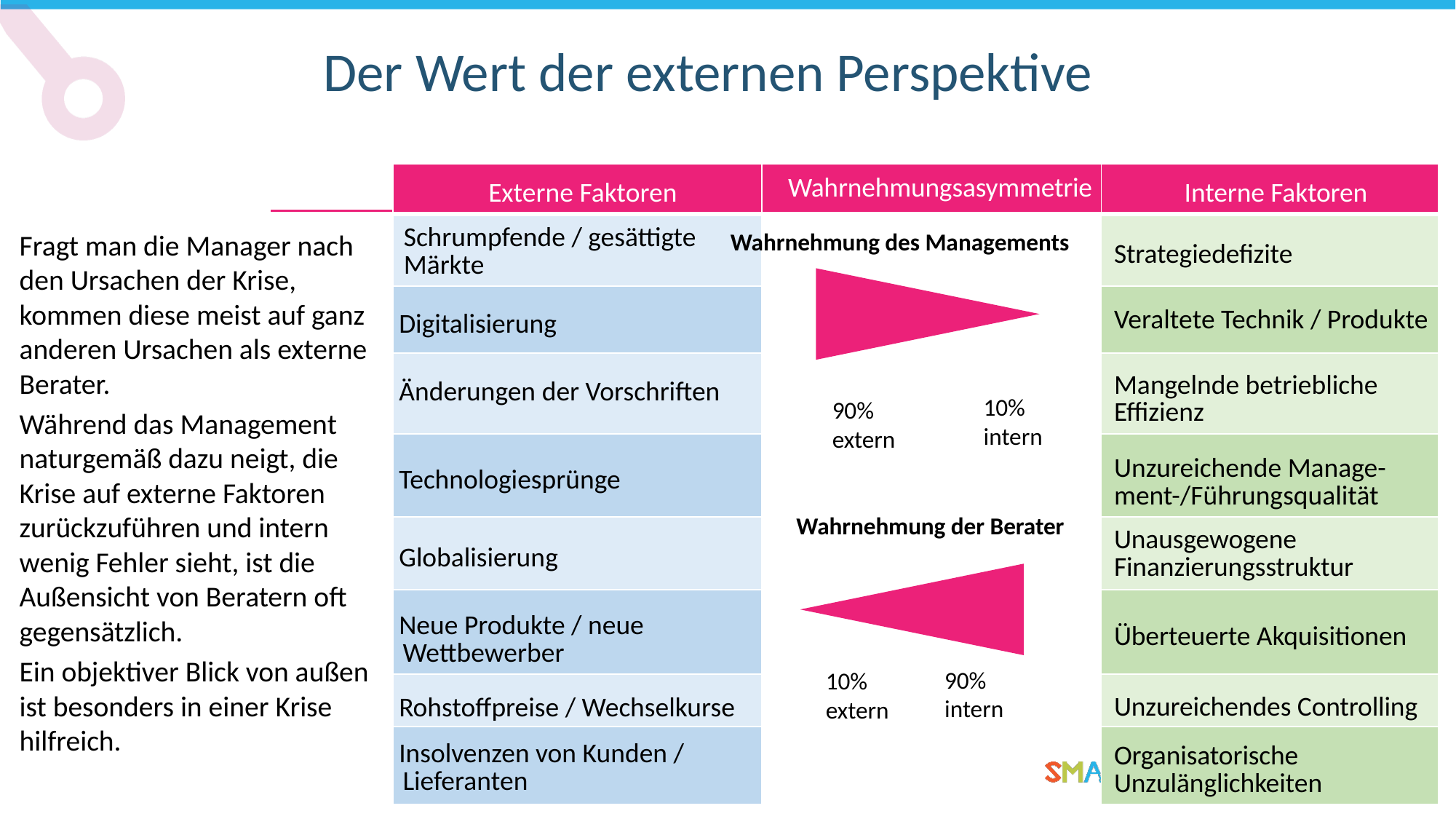

Der Wert der externen Perspektive
| Externe Faktoren | Wahrnehmungsasymmetrie | Interne Faktoren |
| --- | --- | --- |
| Schrumpfende / gesättigte Märkte |  | Strategiedefizite |
| Digitalisierung |  | Veraltete Technik / Produkte |
| Änderungen der Vorschriften |  | Mangelnde betriebliche Effizienz |
| Technologiesprünge |  | Unzureichende Manage-ment-/Führungsqualität |
| Globalisierung |  | Unausgewogene Finanzierungsstruktur |
| Neue Produkte / neue Wettbewerber |  | Überteuerte Akquisitionen |
| Rohstoffpreise / Wechselkurse |  | Unzureichendes Controlling |
| Insolvenzen von Kunden / Lieferanten |  | Organisatorische Unzulänglichkeiten |

Wahrnehmung des Managements
Fragt man die Manager nach den Ursachen der Krise, kommen diese meist auf ganz anderen Ursachen als externe Berater.
Während das Management naturgemäß dazu neigt, die Krise auf externe Faktoren zurückzuführen und intern wenig Fehler sieht, ist die Außensicht von Beratern oft gegensätzlich.
Ein objektiver Blick von außen ist besonders in einer Krise hilfreich.
10%
intern
90%
extern

Wahrnehmung der Berater
90%
intern
10%
extern